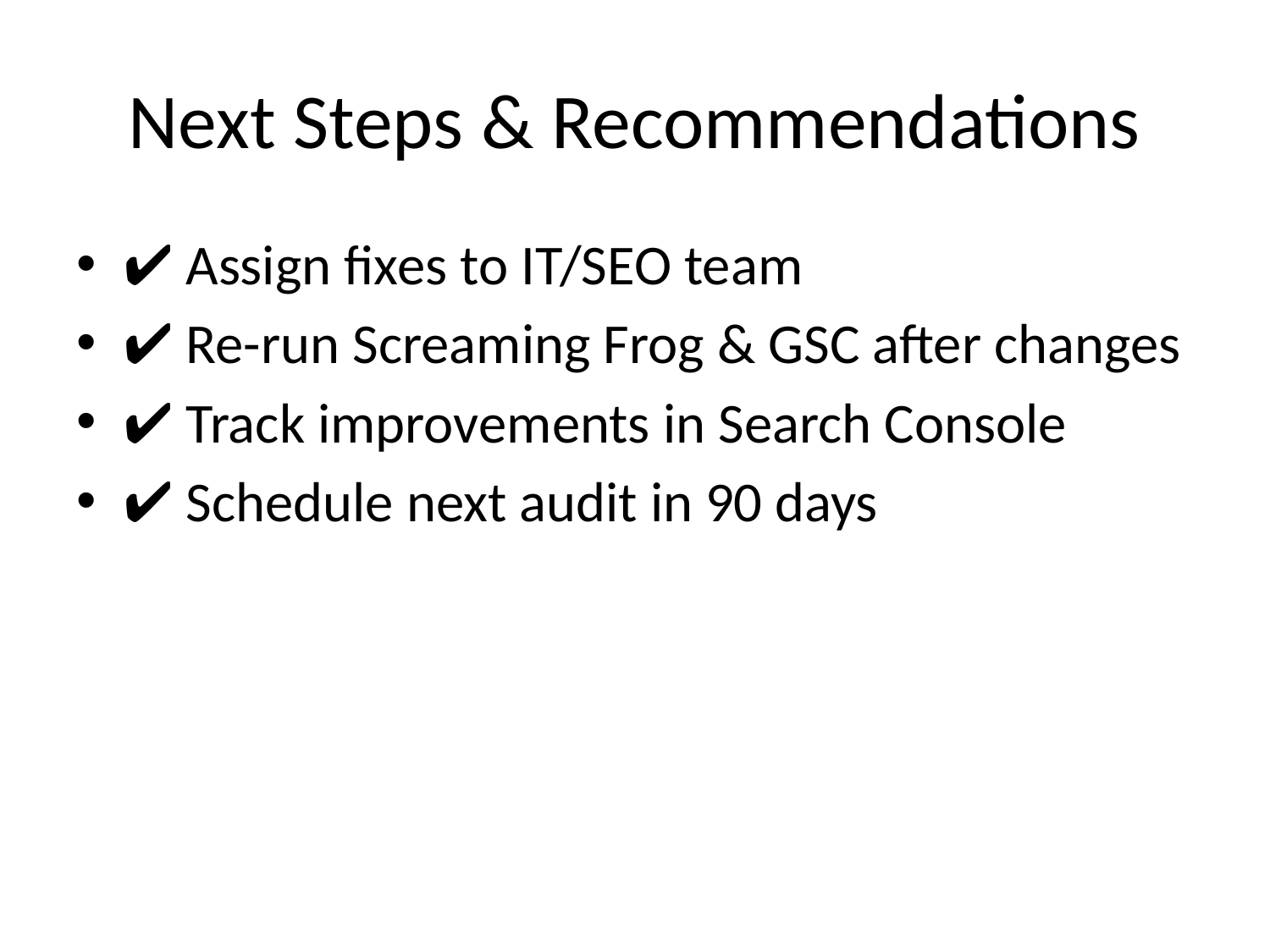

# Next Steps & Recommendations
✔ Assign fixes to IT/SEO team
✔ Re-run Screaming Frog & GSC after changes
✔ Track improvements in Search Console
✔ Schedule next audit in 90 days